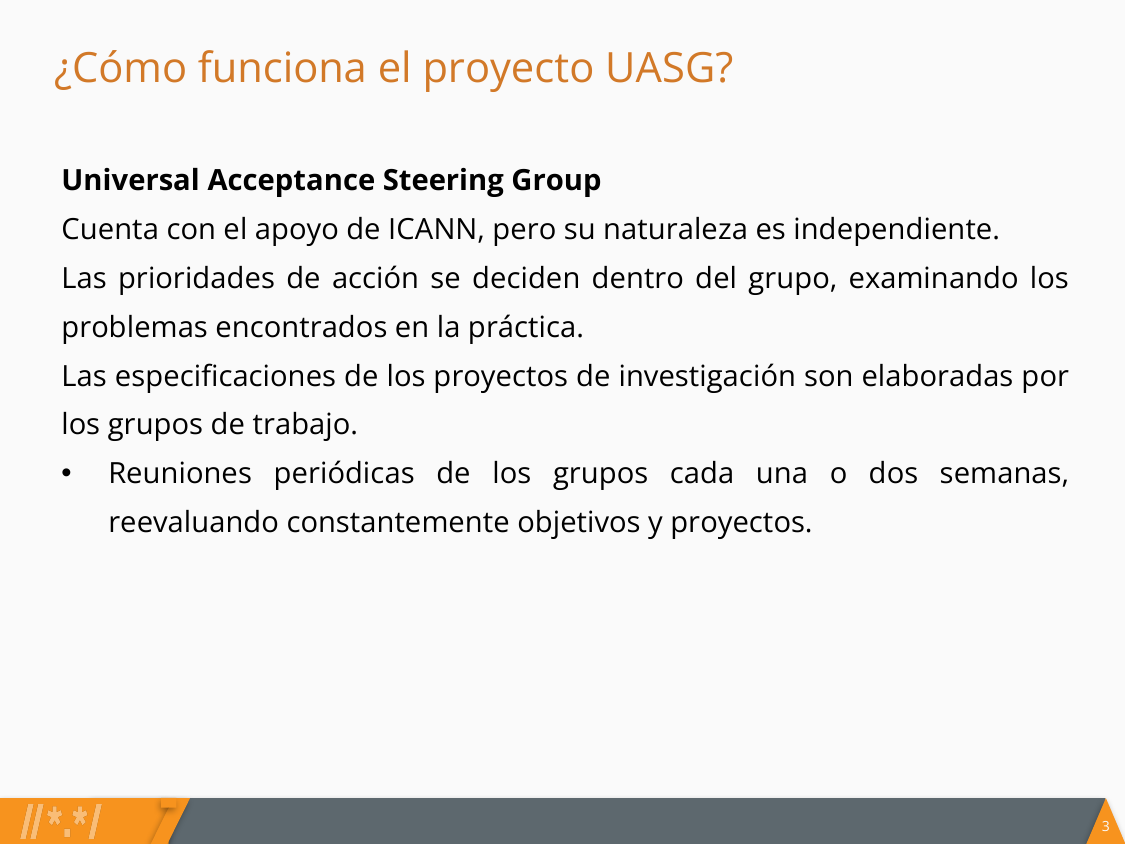

# ¿Cómo funciona el proyecto UASG?

Universal Acceptance Steering Group
Cuenta con el apoyo de ICANN, pero su naturaleza es independiente.
Las prioridades de acción se deciden dentro del grupo, examinando los problemas encontrados en la práctica.
Las especificaciones de los proyectos de investigación son elaboradas por los grupos de trabajo.
Reuniones periódicas de los grupos cada una o dos semanas, reevaluando constantemente objetivos y proyectos.